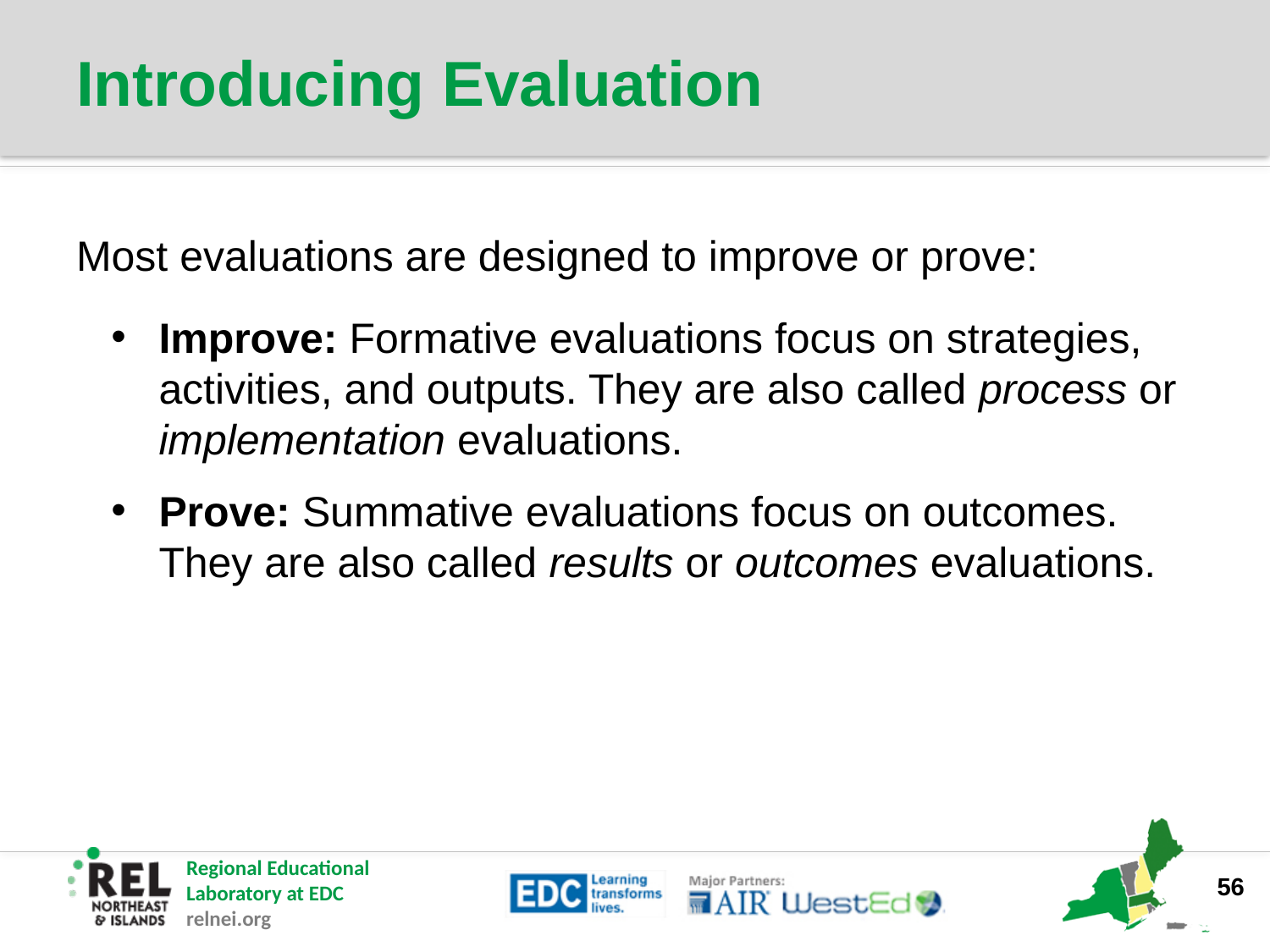

# Introducing Evaluation
Most evaluations are designed to improve or prove:
Improve: Formative evaluations focus on strategies, activities, and outputs. They are also called process or implementation evaluations.
Prove: Summative evaluations focus on outcomes. They are also called results or outcomes evaluations.
56